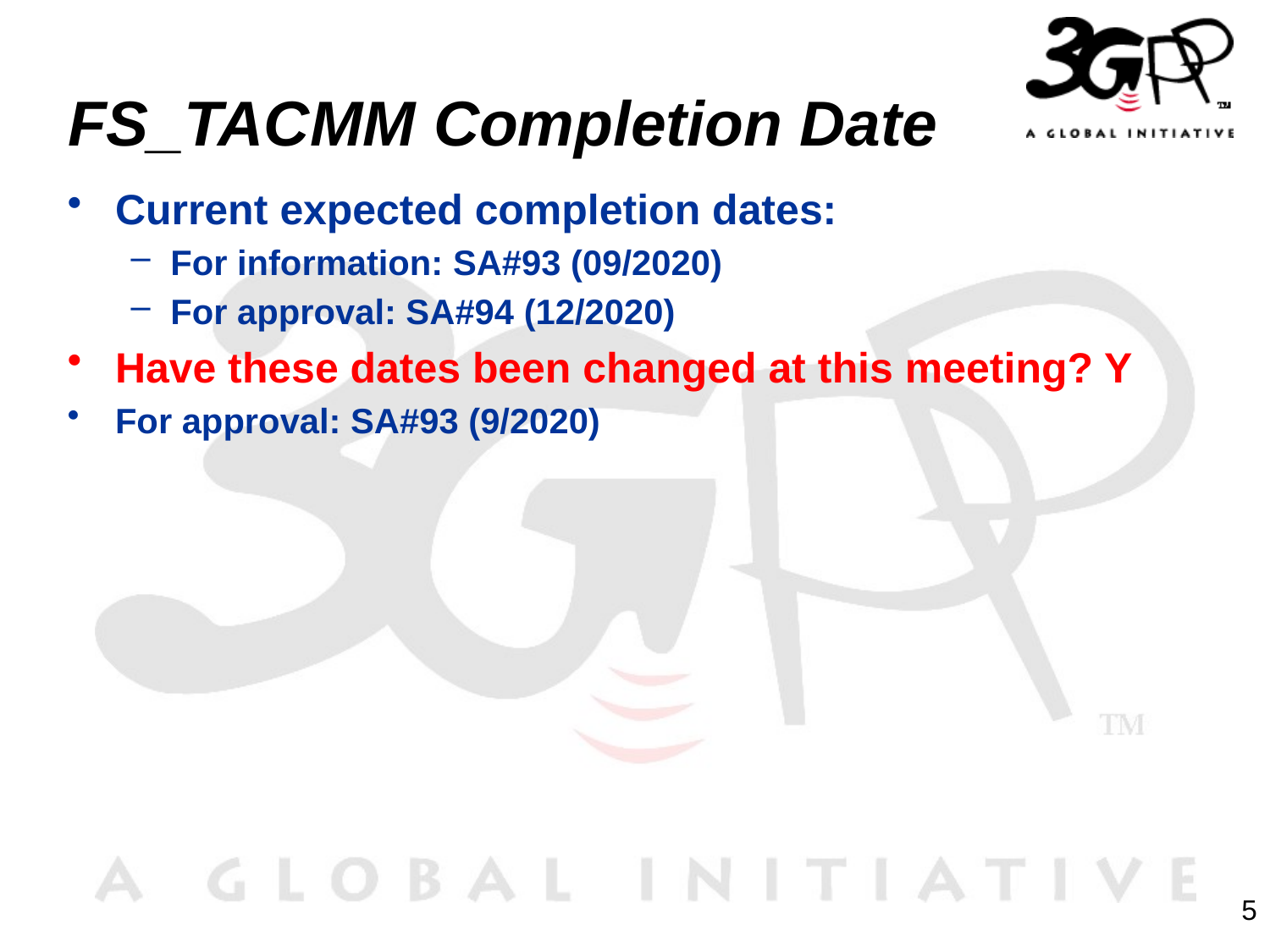

# FS_TACMM Completion Date
Current expected completion dates:
For information: SA#93 (09/2020)
For approval: SA#94 (12/2020)
Have these dates been changed at this meeting? Y
For approval: SA#93 (9/2020)

5